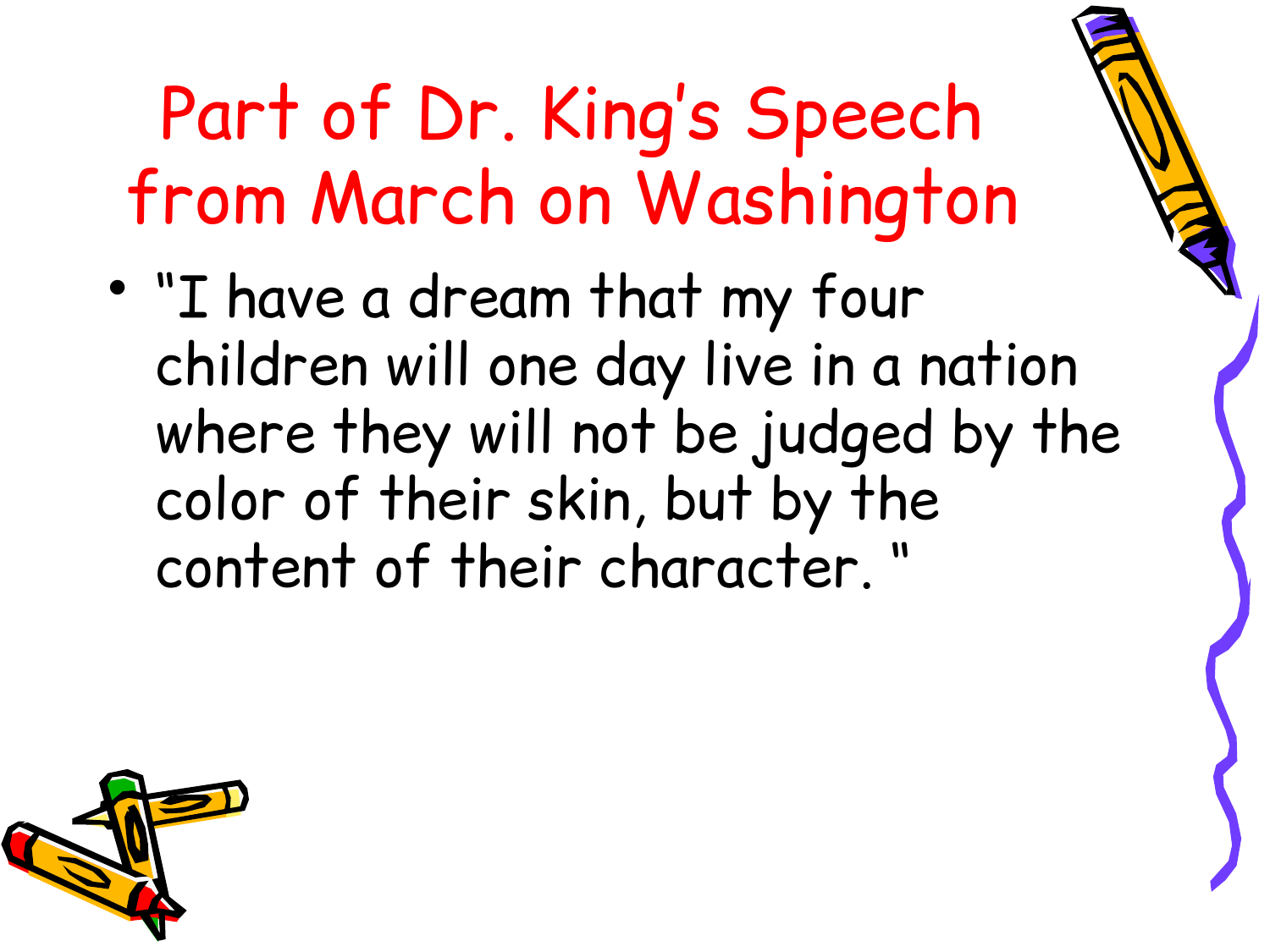

# Part of Dr. King’s Speech from March on Washington
“I have a dream that my four children will one day live in a nation where they will not be judged by the color of their skin, but by the content of their character. “